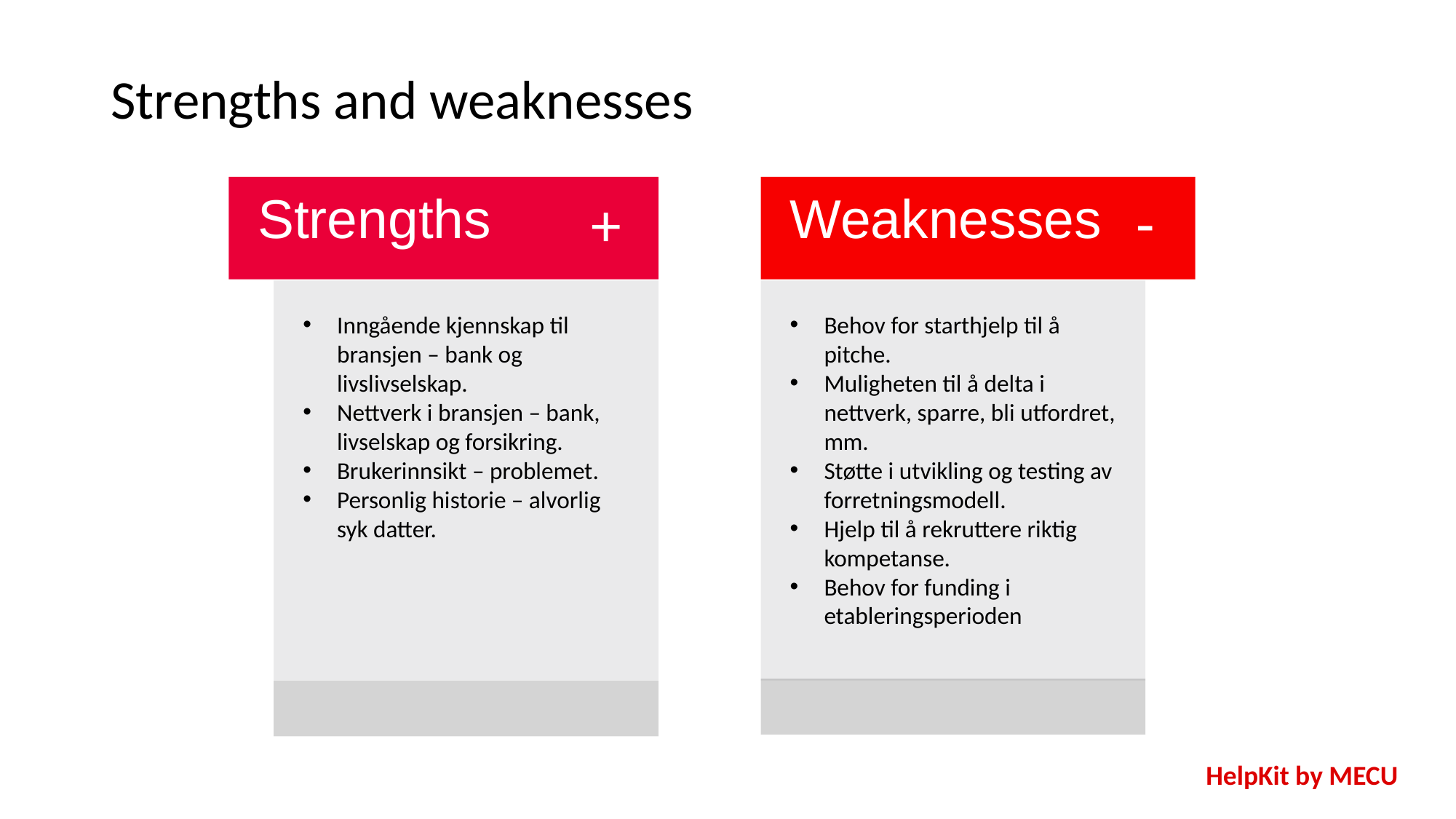

# Strengths and weaknesses
Strengths
Weaknesses
-
+
Inngående kjennskap til bransjen – bank og livslivselskap.
Nettverk i bransjen – bank, livselskap og forsikring.
Brukerinnsikt – problemet.
Personlig historie – alvorlig syk datter.
Behov for starthjelp til å pitche.
Muligheten til å delta i nettverk, sparre, bli utfordret, mm.
Støtte i utvikling og testing av forretningsmodell.
Hjelp til å rekruttere riktig kompetanse.
Behov for funding i etableringsperioden

HelpKit by MECU